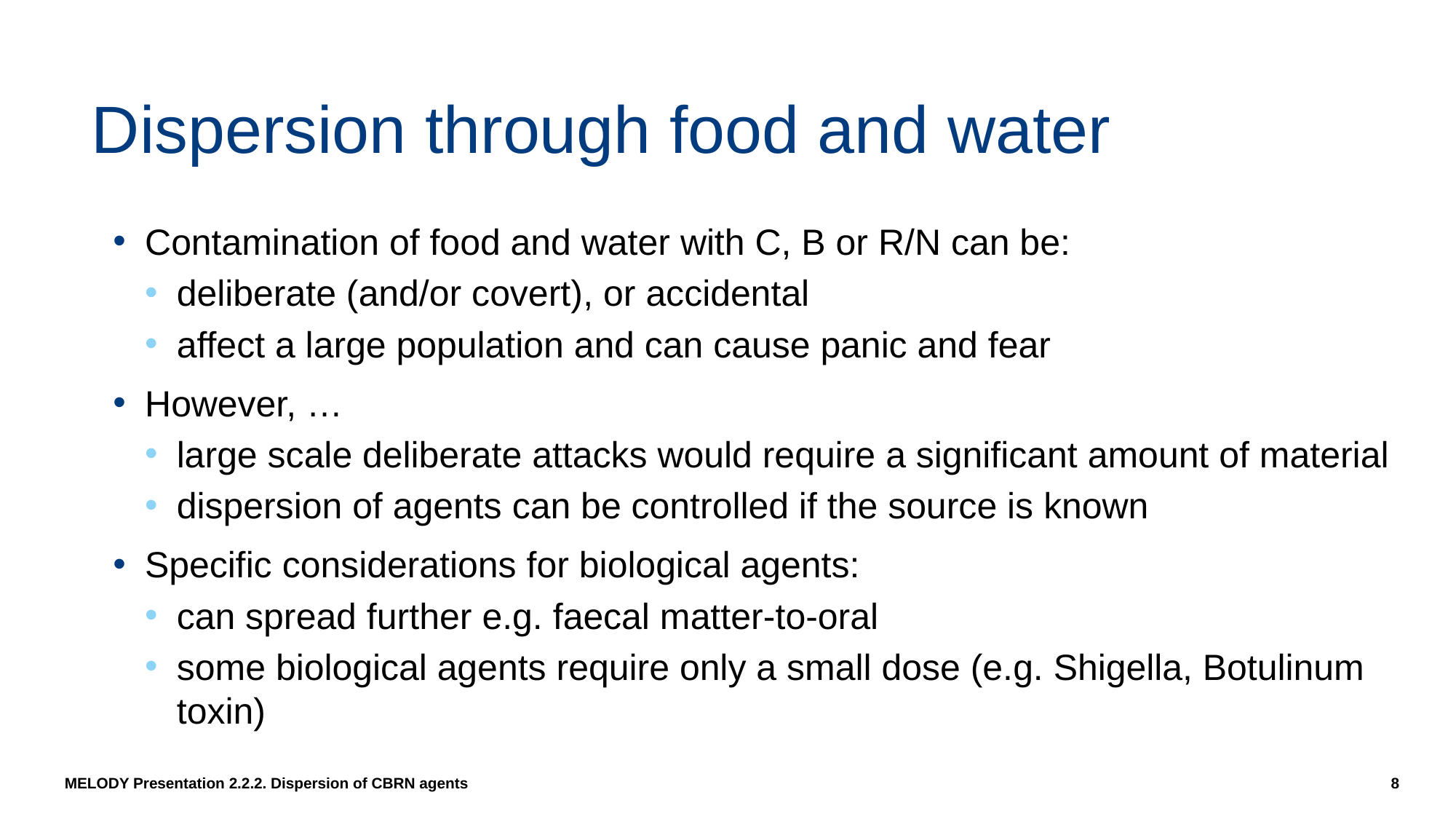

# Dispersion through food and water
Contamination of food and water with C, B or R/N can be:
deliberate (and/or covert), or accidental
affect a large population and can cause panic and fear
However, …
large scale deliberate attacks would require a significant amount of material
dispersion of agents can be controlled if the source is known
Specific considerations for biological agents:
can spread further e.g. faecal matter-to-oral
some biological agents require only a small dose (e.g. Shigella, Botulinum toxin)
MELODY Presentation 2.2.2. Dispersion of CBRN agents
8